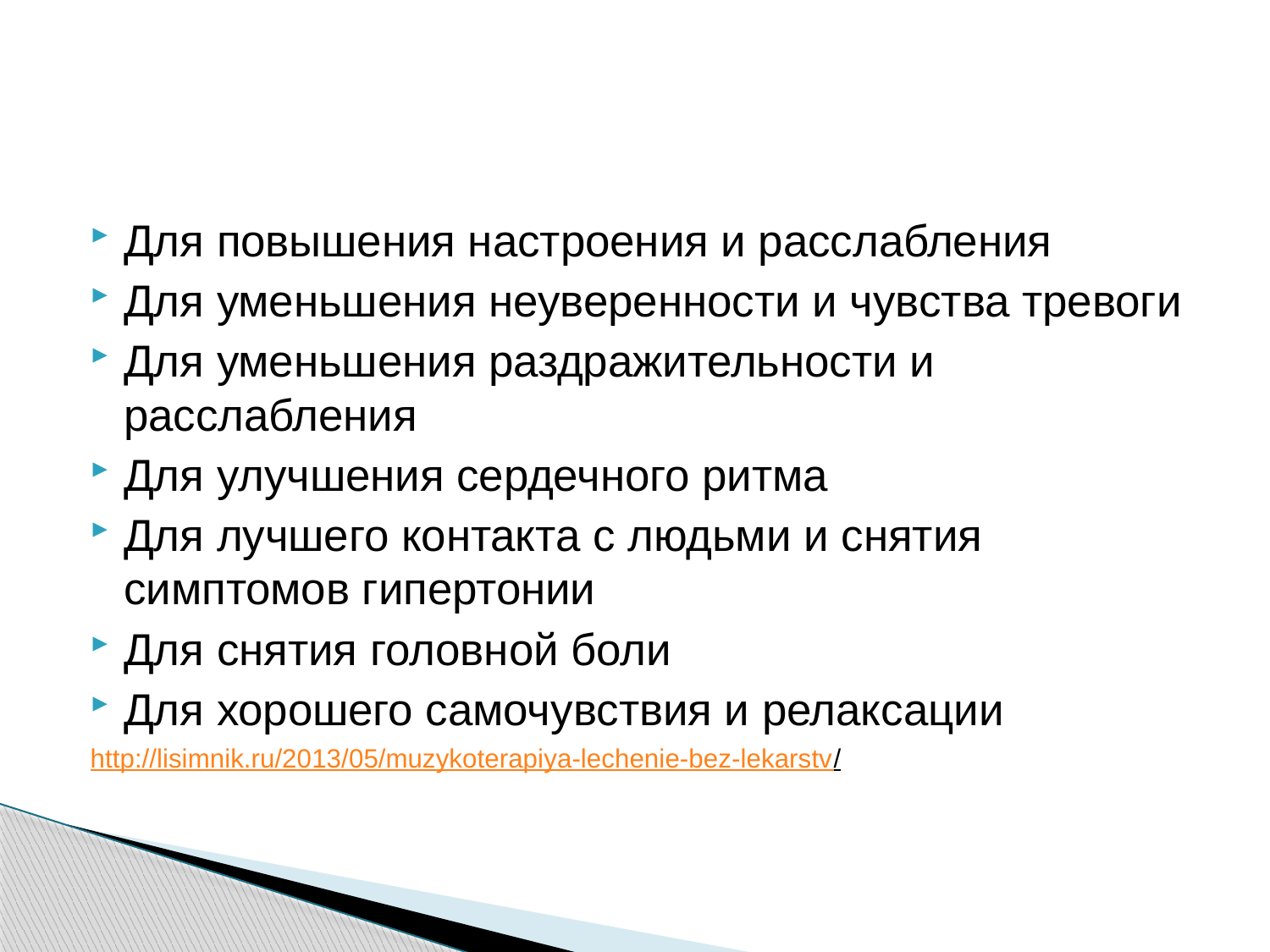

#
Для повышения настроения и расслабления
Для уменьшения неуверенности и чувства тревоги
Для уменьшения раздражительности и расслабления
Для улучшения сердечного ритма
Для лучшего контакта с людьми и снятия симптомов гипертонии
Для снятия головной боли
Для хорошего самочувствия и релаксации
http://lisimnik.ru/2013/05/muzykoterapiya-lechenie-bez-lekarstv/